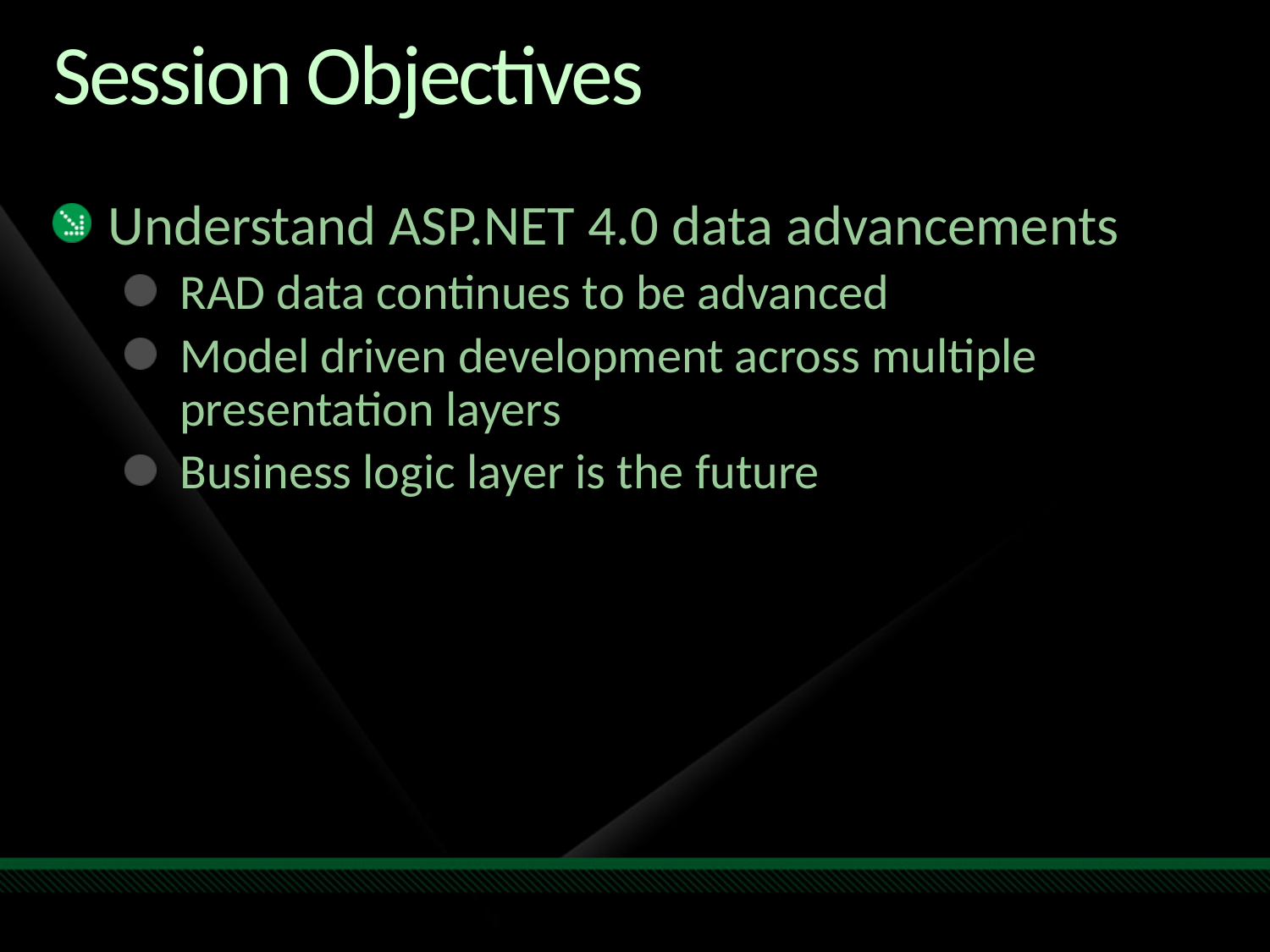

# Session Objectives
Understand ASP.NET 4.0 data advancements
RAD data continues to be advanced
Model driven development across multiple presentation layers
Business logic layer is the future